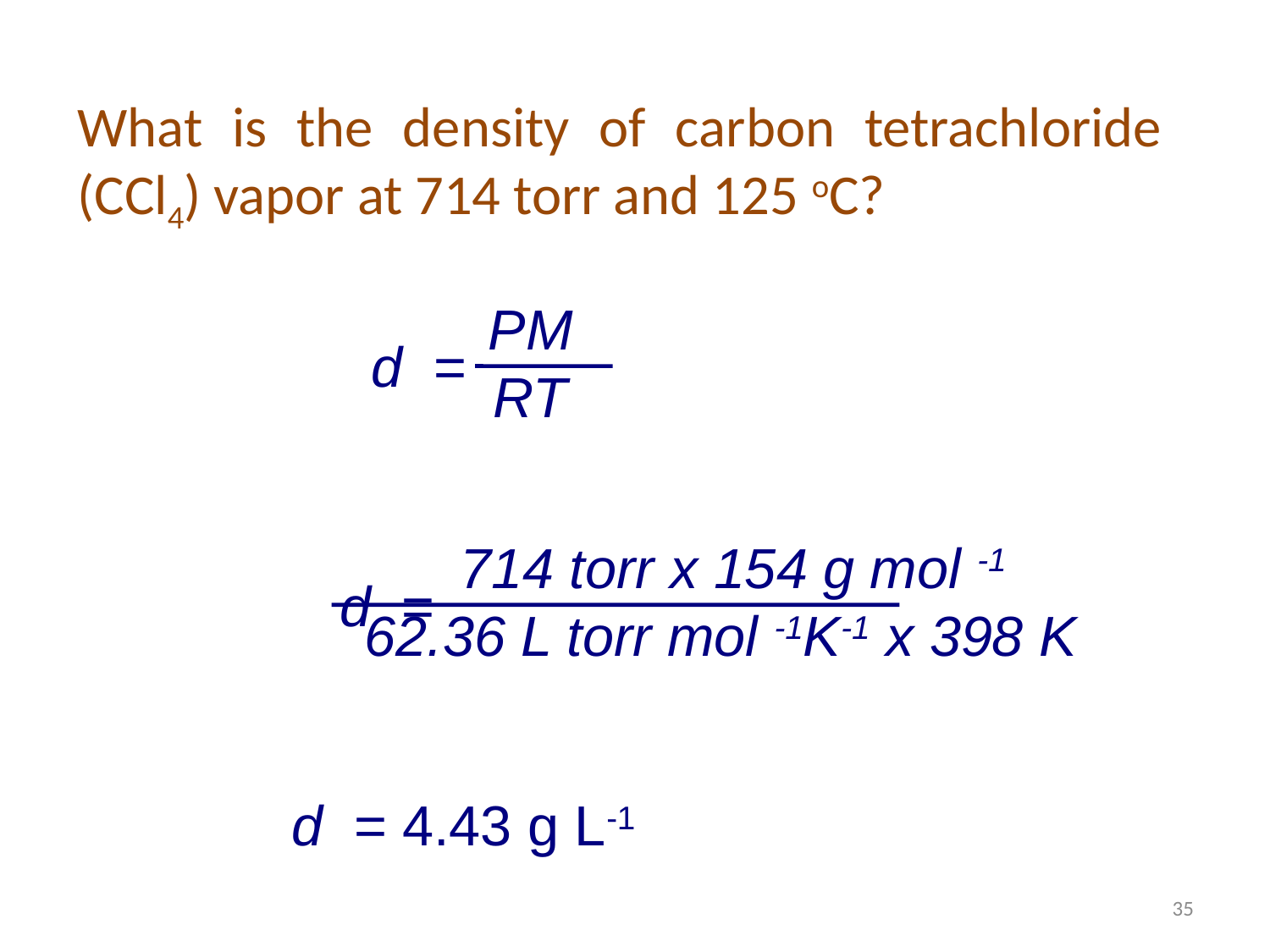

What is the density of carbon tetrachloride (CCl4) vapor at 714 torr and 125 oC?

PM
RT
d  =

714 torr x 154 g mol -1
62.36 L torr mol -1K-1 x 398 K
d  =

d  = 4.43 g L-1
35